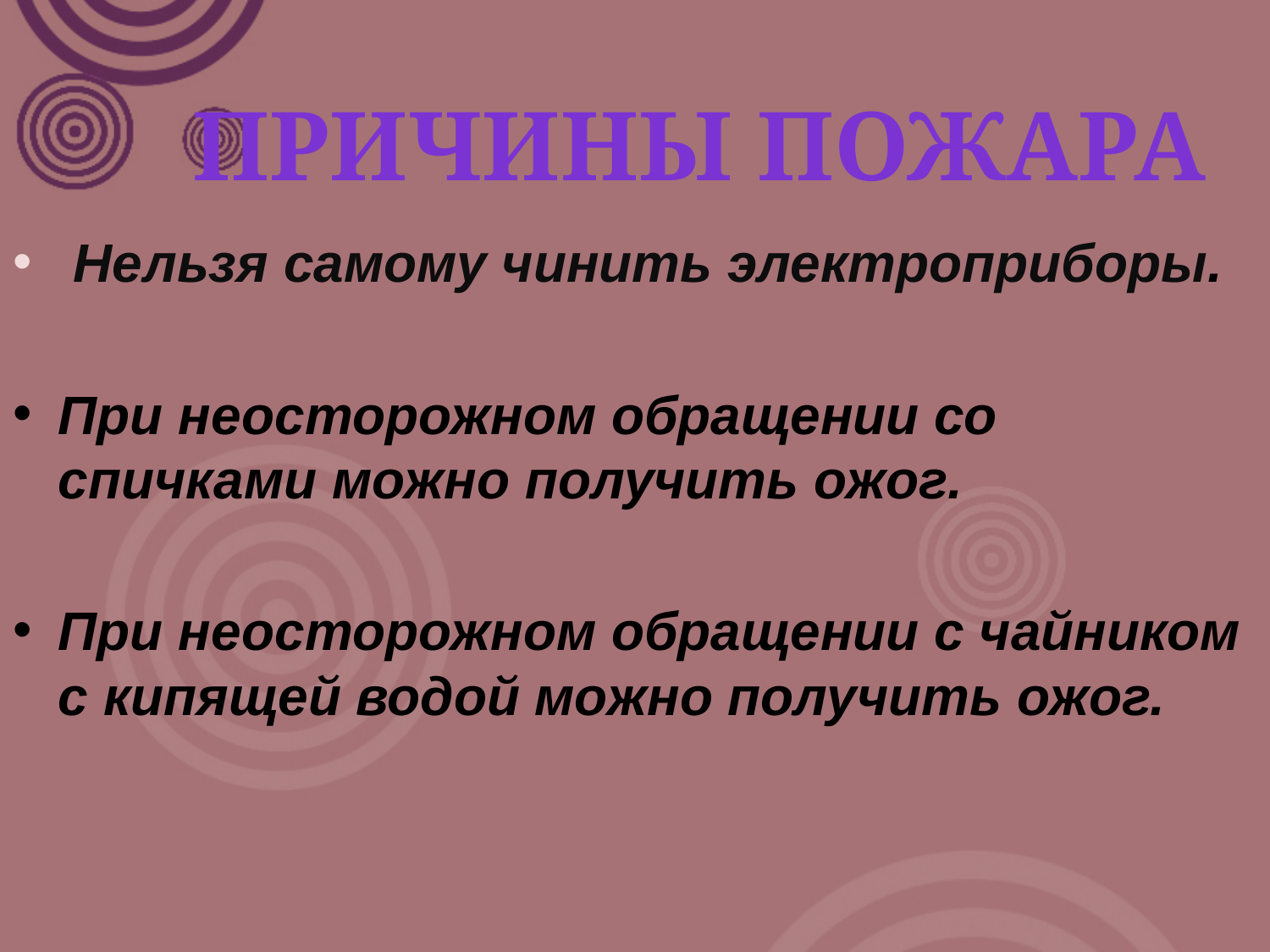

#
Причины пожара
 Нельзя самому чинить электроприборы.

При неосторожном обращении со спичками можно получить ожог.

При неосторожном обращении с чайником с кипящей водой можно получить ожог.